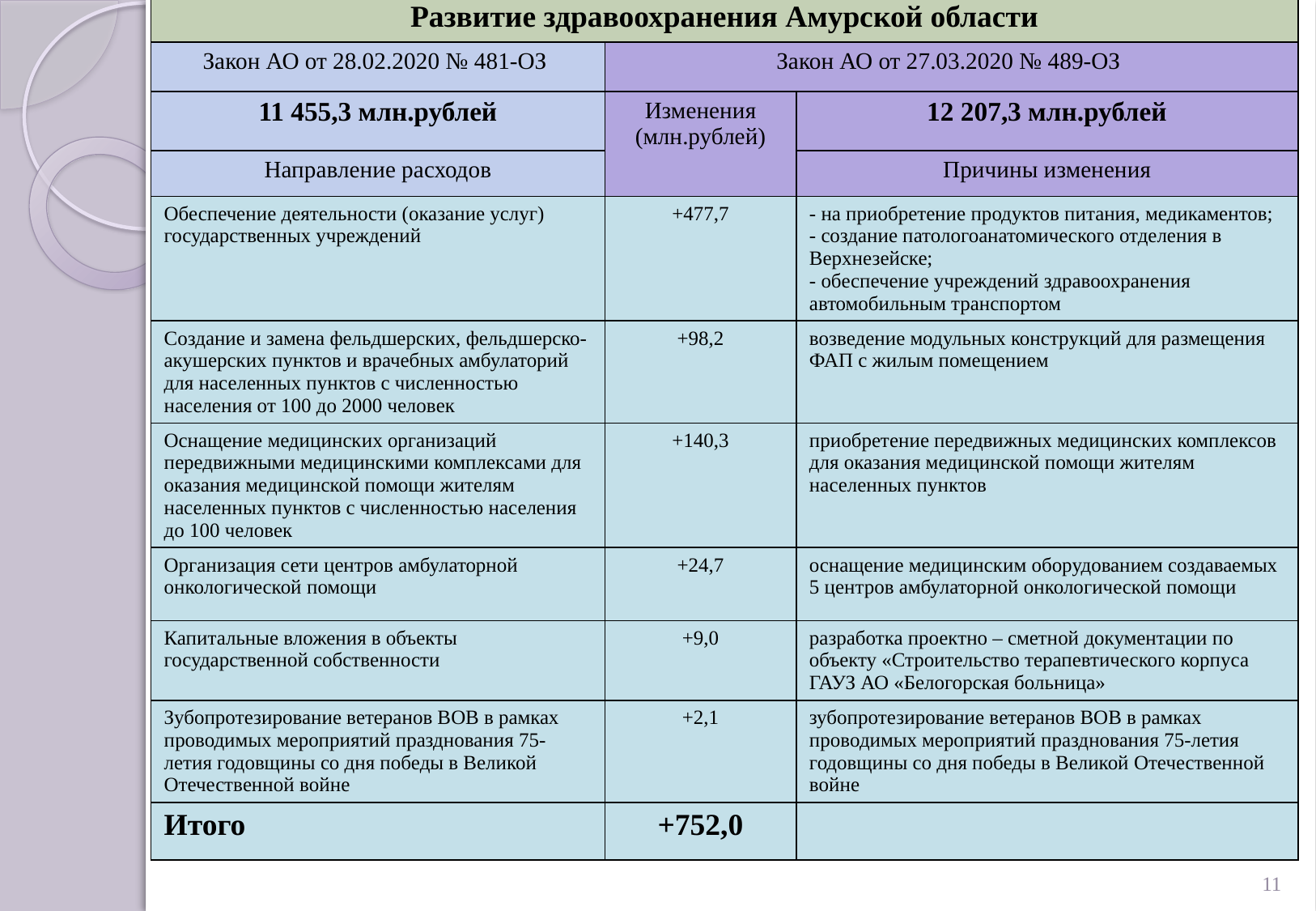

| Развитие здравоохранения Амурской области |  |  |
| --- | --- | --- |
| Закон АО от 28.02.2020 № 481-ОЗ | Закон АО от 27.03.2020 № 489-ОЗ |  |
| 11 455,3 млн.рублей | Изменения (млн.рублей) | 12 207,3 млн.рублей |
| Направление расходов |  | Причины изменения |
| Обеспечение деятельности (оказание услуг) государственных учреждений | +477,7 | - на приобретение продуктов питания, медикаментов; - создание патологоанатомического отделения в Верхнезейске; - обеспечение учреждений здравоохранения автомобильным транспортом |
| Создание и замена фельдшерских, фельдшерско-акушерских пунктов и врачебных амбулаторий для населенных пунктов с численностью населения от 100 до 2000 человек | +98,2 | возведение модульных конструкций для размещения ФАП с жилым помещением |
| Оснащение медицинских организаций передвижными медицинскими комплексами для оказания медицинской помощи жителям населенных пунктов с численностью населения до 100 человек | +140,3 | приобретение передвижных медицинских комплексов для оказания медицинской помощи жителям населенных пунктов |
| Организация сети центров амбулаторной онкологической помощи | +24,7 | оснащение медицинским оборудованием создаваемых 5 центров амбулаторной онкологической помощи |
| Капитальные вложения в объекты государственной собственности | +9,0 | разработка проектно – сметной документации по объекту «Строительство терапевтического корпуса ГАУЗ АО «Белогорская больница» |
| Зубопротезирование ветеранов ВОВ в рамках проводимых мероприятий празднования 75-летия годовщины со дня победы в Великой Отечественной войне | +2,1 | зубопротезирование ветеранов ВОВ в рамках проводимых мероприятий празднования 75-летия годовщины со дня победы в Великой Отечественной войне |
| Итого | +752,0 |  |
11